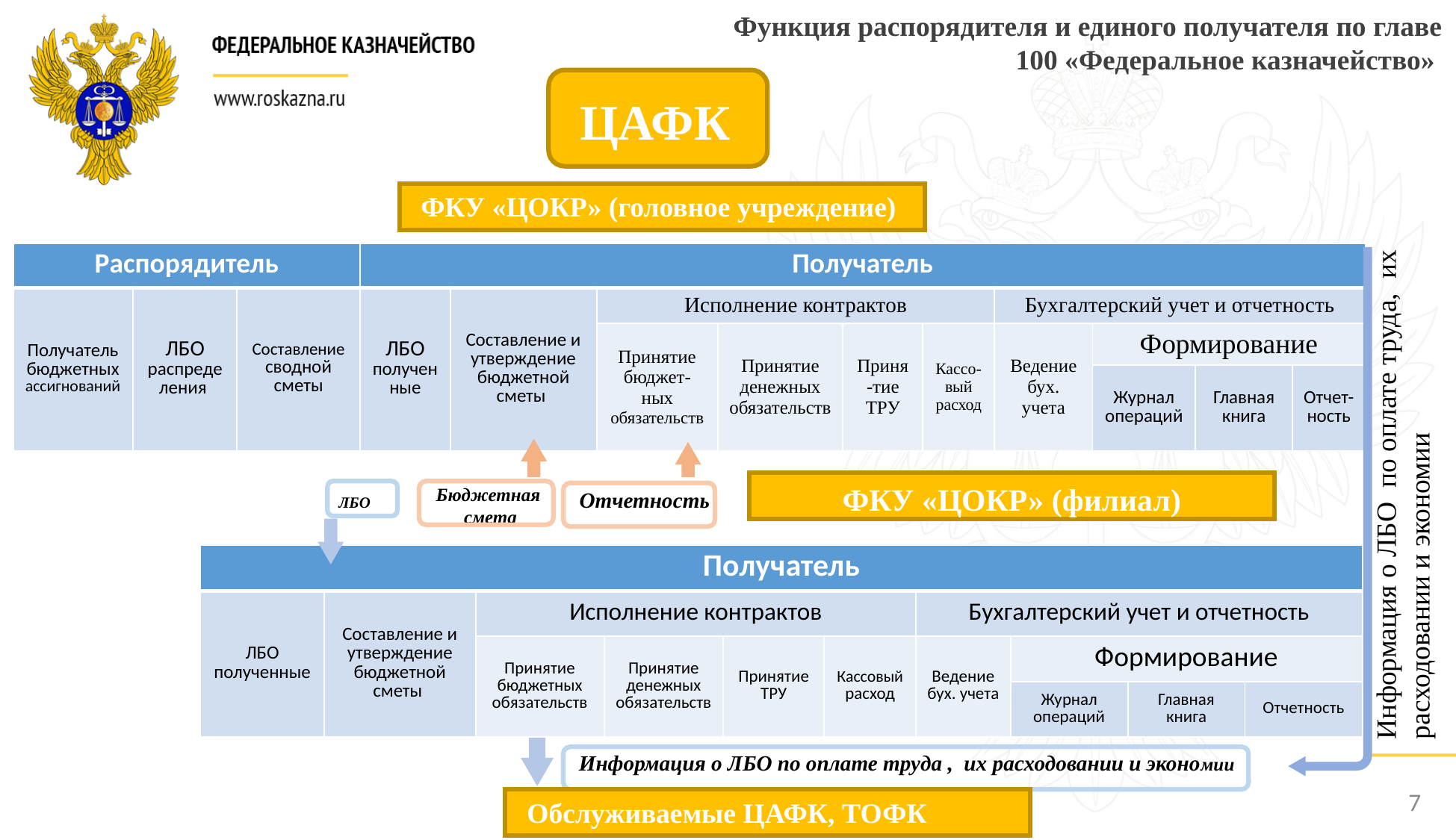

Функция распорядителя и единого получателя по главе
 100 «Федеральное казначейство»

ЦАФК

ФКУ «ЦОКР» (головное учреждение)
| Распорядитель |  |  | Получатель |  |  |  |  |  |  |  |  |  |
| --- | --- | --- | --- | --- | --- | --- | --- | --- | --- | --- | --- | --- |
| Получатель бюджетных ассигнований | ЛБО распределения | Составление сводной сметы | ЛБО полученные | Составление и утверждение бюджетной сметы | Исполнение контрактов |  |  |  | Бухгалтерский учет и отчетность |  |  |  |
|  |  |  |  |  | Принятие бюджет-ных обязательств | Принятие денежных обязательств | Приня-тие ТРУ | Кассо-вый расход | Ведение бух. учета | Формирование |  |  |
|  |  |  |  |  |  |  |  |  |  | Журнал операций | Главная книга | Отчет-ность |

Информация о ЛБО  по оплате труда,  их расходовании и экономии

ФКУ «ЦОКР» (филиал)
Бюджетная
смета

Отчетность

ЛБО

| Получатель |  |  |  |  |  |  |  |  |  |
| --- | --- | --- | --- | --- | --- | --- | --- | --- | --- |
| ЛБО полученные | Составление и утверждение бюджетной сметы | Исполнение контрактов |  |  |  | Бухгалтерский учет и отчетность |  |  |  |
|  |  | Принятие бюджетных обязательств | Принятие денежных обязательств | Принятие ТРУ | Кассовый расход | Ведение бух. учета | Формирование |  |  |
|  |  |  |  |  |  |  | Журнал операций | Главная книга | Отчетность |

Информация о ЛБО по оплате труда ,  их расходовании и экономии

7

Обслуживаемые ЦАФК, ТОФК